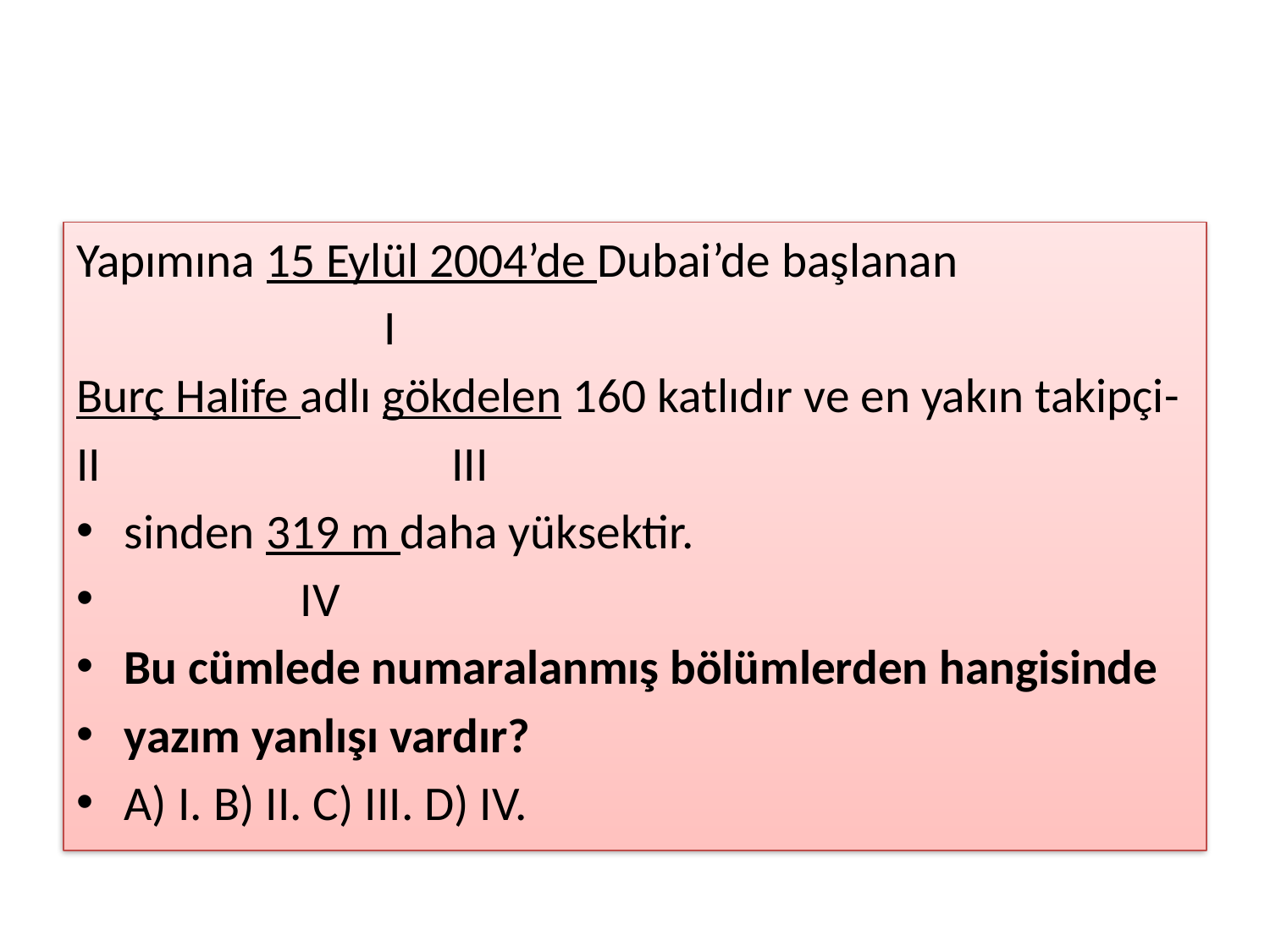

#
Yapımına 15 Eylül 2004’de Dubai’de başlanan
                            I
Burç Halife adlı gökdelen 160 katlıdır ve en yakın takipçi-
II                                III
sinden 319 m daha yüksektir.
                IV
Bu cümlede numaralanmış bölümlerden hangisinde
yazım yanlışı vardır?
A) I. B) II. C) III. D) IV.